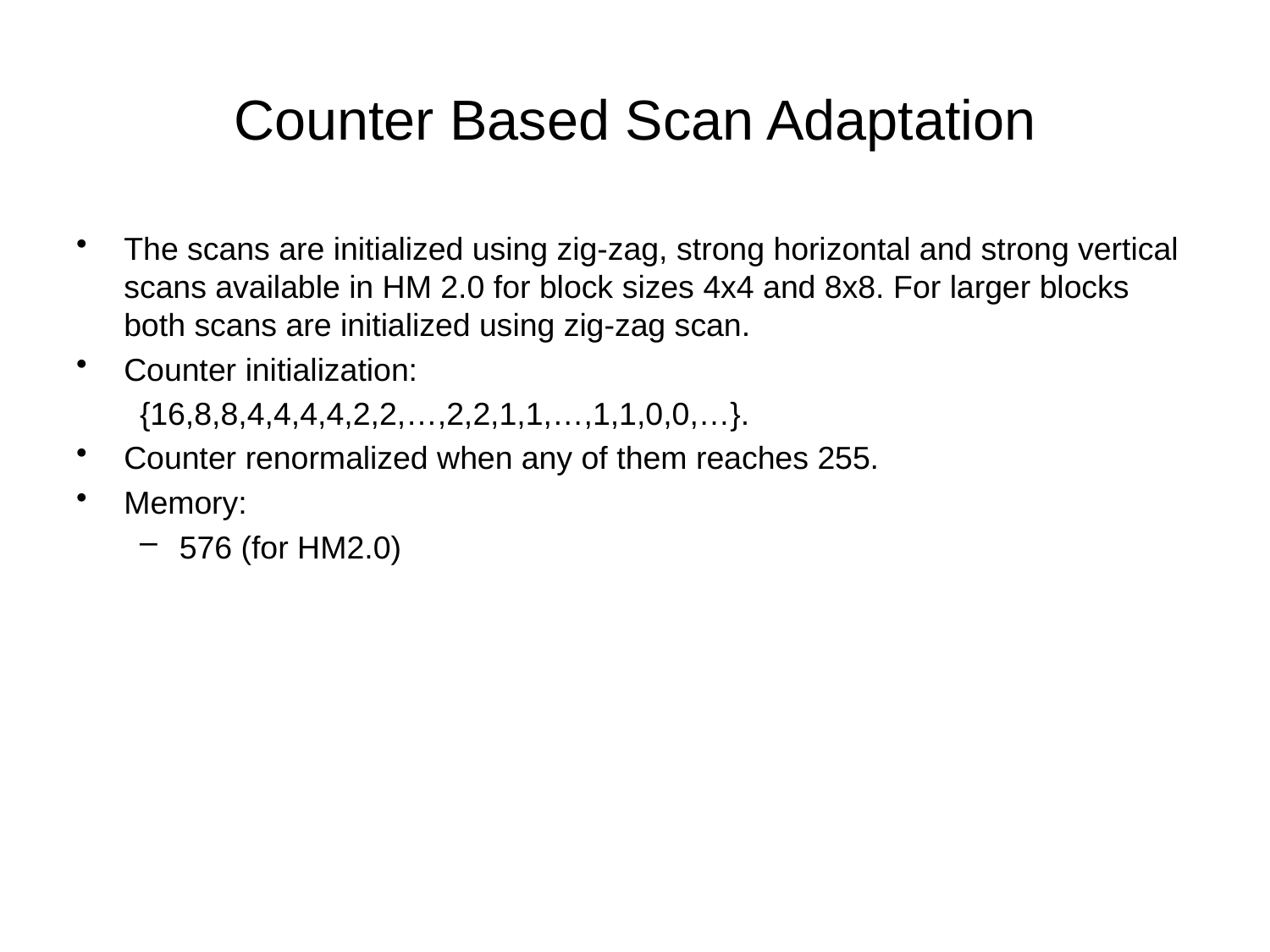

# Counter Based Scan Adaptation
The scans are initialized using zig-zag, strong horizontal and strong vertical scans available in HM 2.0 for block sizes 4x4 and 8x8. For larger blocks both scans are initialized using zig-zag scan.
Counter initialization:
{16,8,8,4,4,4,4,2,2,…,2,2,1,1,…,1,1,0,0,…}.
Counter renormalized when any of them reaches 255.
Memory:
576 (for HM2.0)